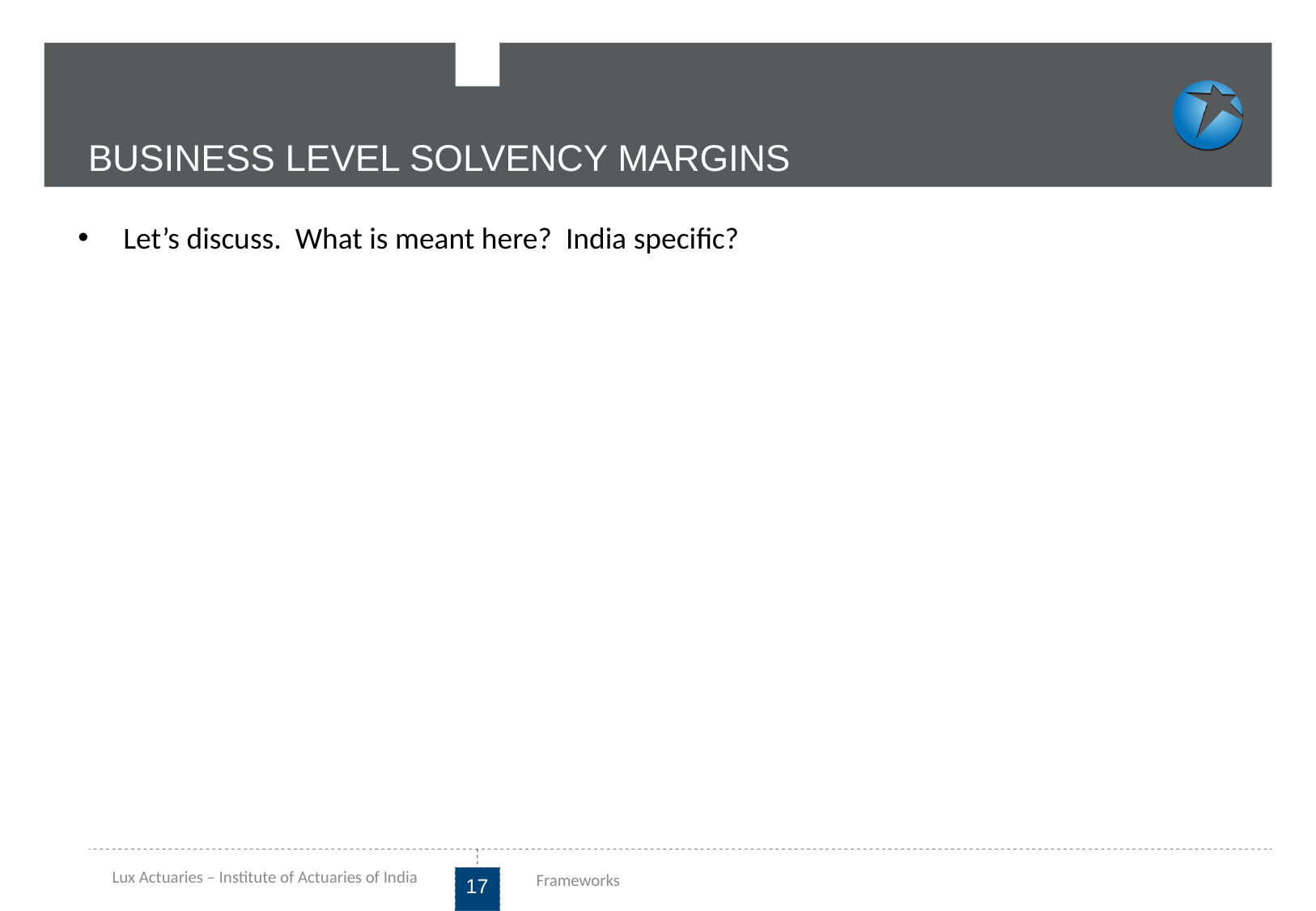

BUSINESS LEVEL SOLVENCY MARGINS
Let’s discuss.  What is meant here?  India specific?

Lux Actuaries – Institute of Actuaries of India
Frameworks
17